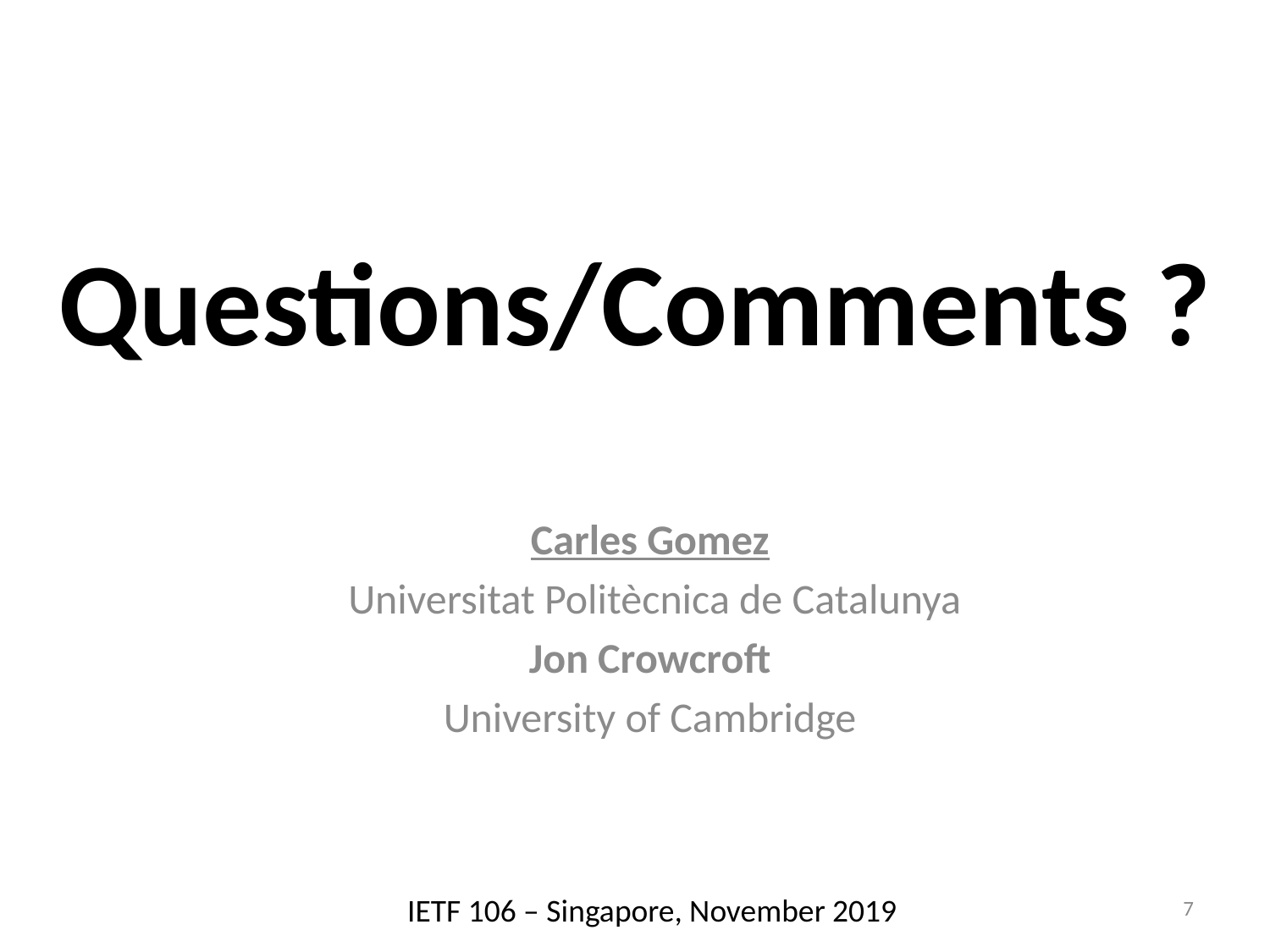

# Questions/Comments ?
Carles Gomez
 Universitat Politècnica de Catalunya
Jon Crowcroft
University of Cambridge

7
IETF 106 – Singapore, November 2019